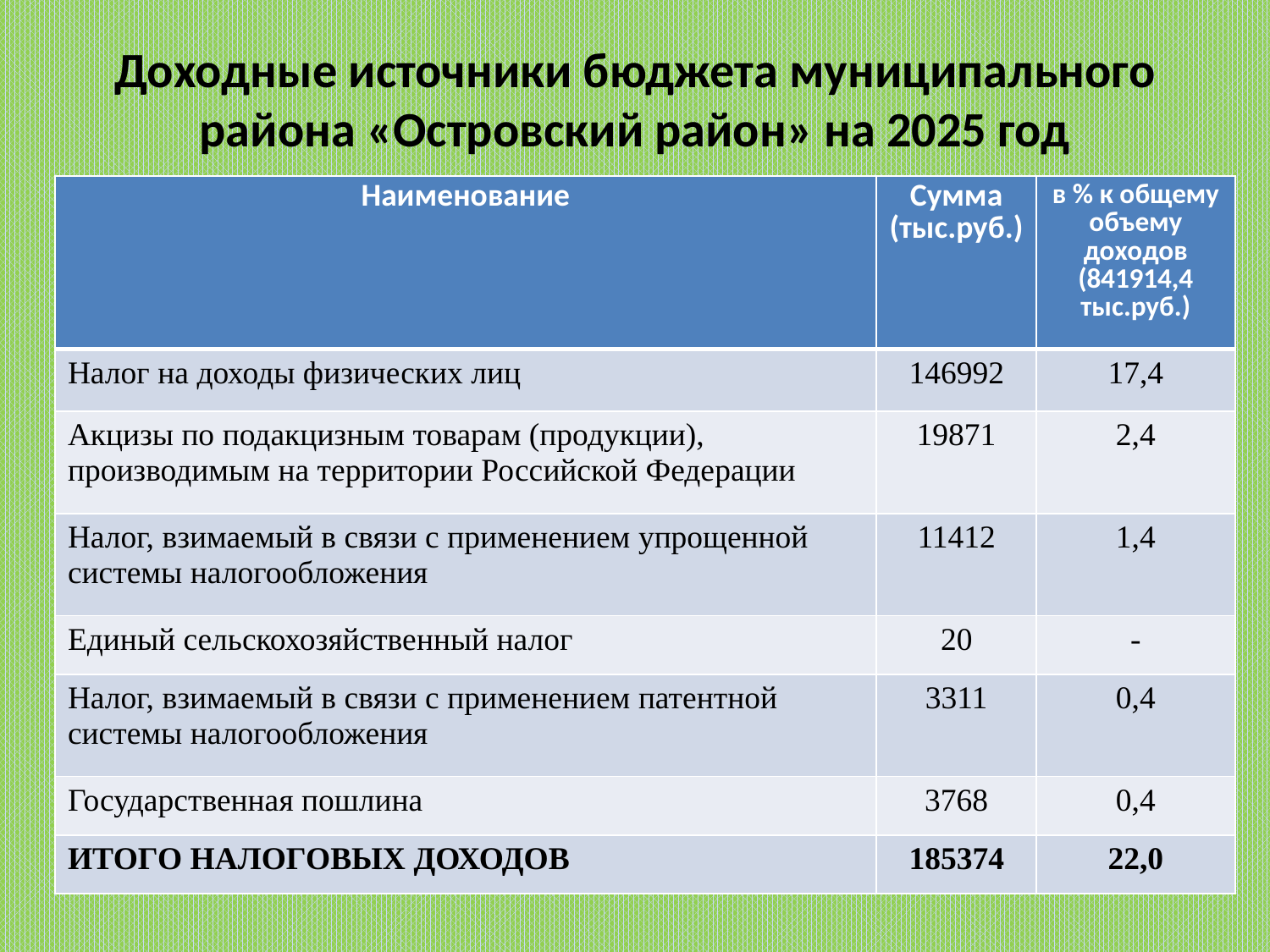

# Доходные источники бюджета муниципального района «Островский район» на 2025 год
| Наименование | Сумма (тыс.руб.) | в % к общему объему доходов (841914,4 тыс.руб.) |
| --- | --- | --- |
| Налог на доходы физических лиц | 146992 | 17,4 |
| Акцизы по подакцизным товарам (продукции), производимым на территории Российской Федерации | 19871 | 2,4 |
| Налог, взимаемый в связи с применением упрощенной системы налогообложения | 11412 | 1,4 |
| Единый сельскохозяйственный налог | 20 | - |
| Налог, взимаемый в связи с применением патентной системы налогообложения | 3311 | 0,4 |
| Государственная пошлина | 3768 | 0,4 |
| ИТОГО НАЛОГОВЫХ ДОХОДОВ | 185374 | 22,0 |